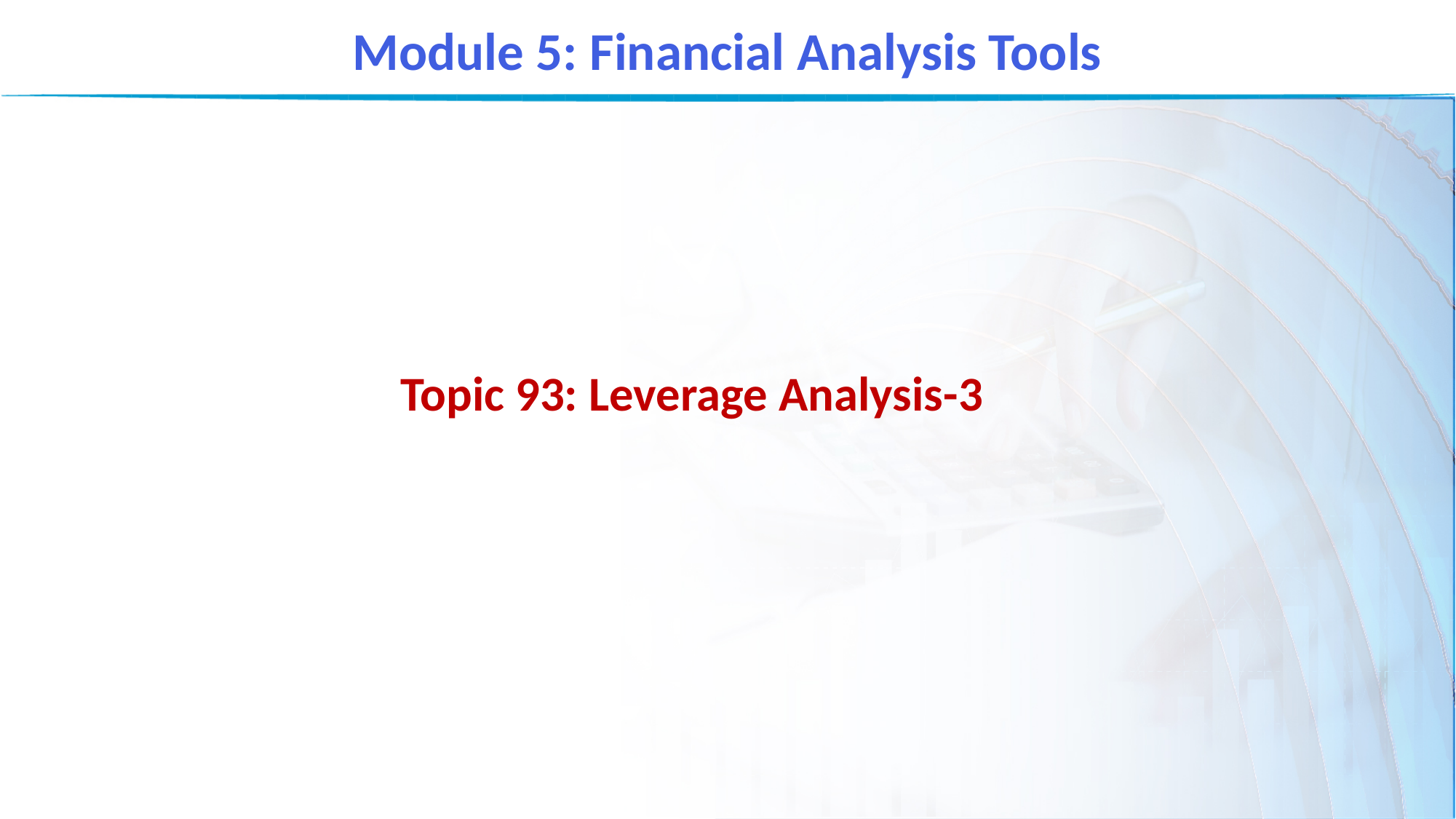

Module 5: Financial Analysis Tools
Topic 93: Leverage Analysis-3